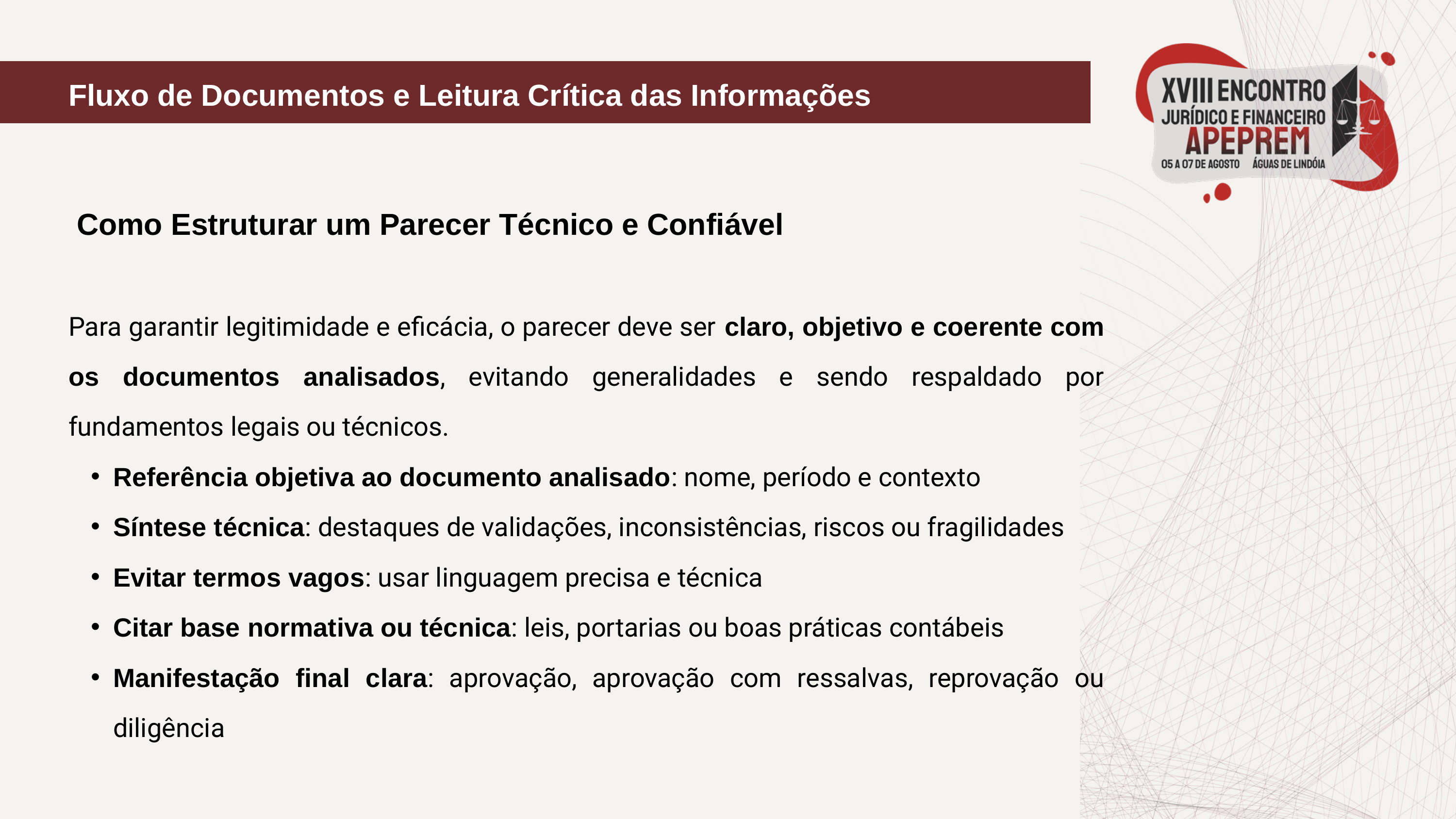

Fluxo de Documentos e Leitura Crítica das Informações
 Como Estruturar um Parecer Técnico e Confiável
Para garantir legitimidade e eficácia, o parecer deve ser claro, objetivo e coerente com os documentos analisados, evitando generalidades e sendo respaldado por fundamentos legais ou técnicos.
Referência objetiva ao documento analisado: nome, período e contexto
Síntese técnica: destaques de validações, inconsistências, riscos ou fragilidades
Evitar termos vagos: usar linguagem precisa e técnica
Citar base normativa ou técnica: leis, portarias ou boas práticas contábeis
Manifestação final clara: aprovação, aprovação com ressalvas, reprovação ou diligência